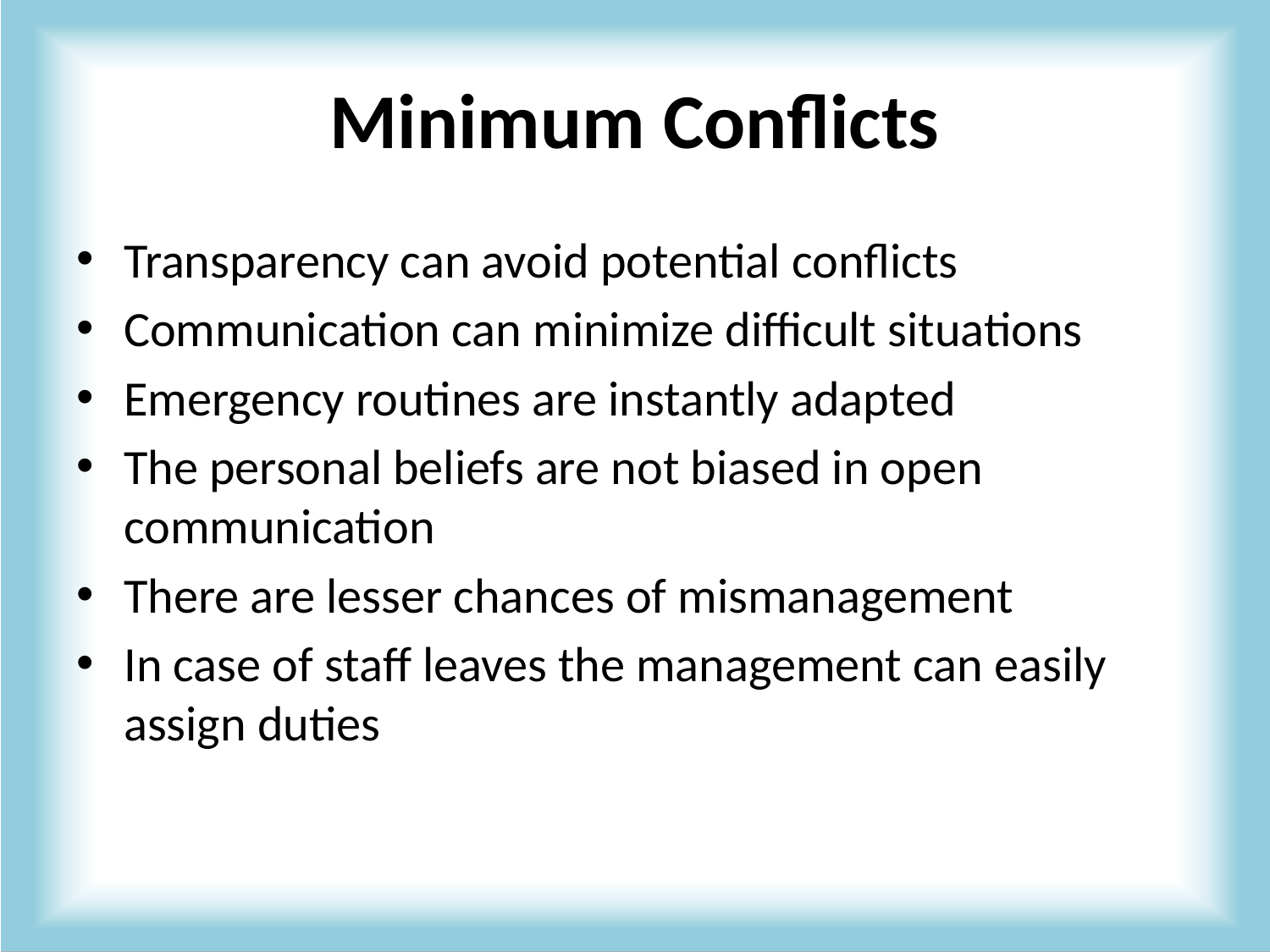

# Minimum Conflicts
Transparency can avoid potential conflicts
Communication can minimize difficult situations
Emergency routines are instantly adapted
The personal beliefs are not biased in open communication
There are lesser chances of mismanagement
In case of staff leaves the management can easily assign duties